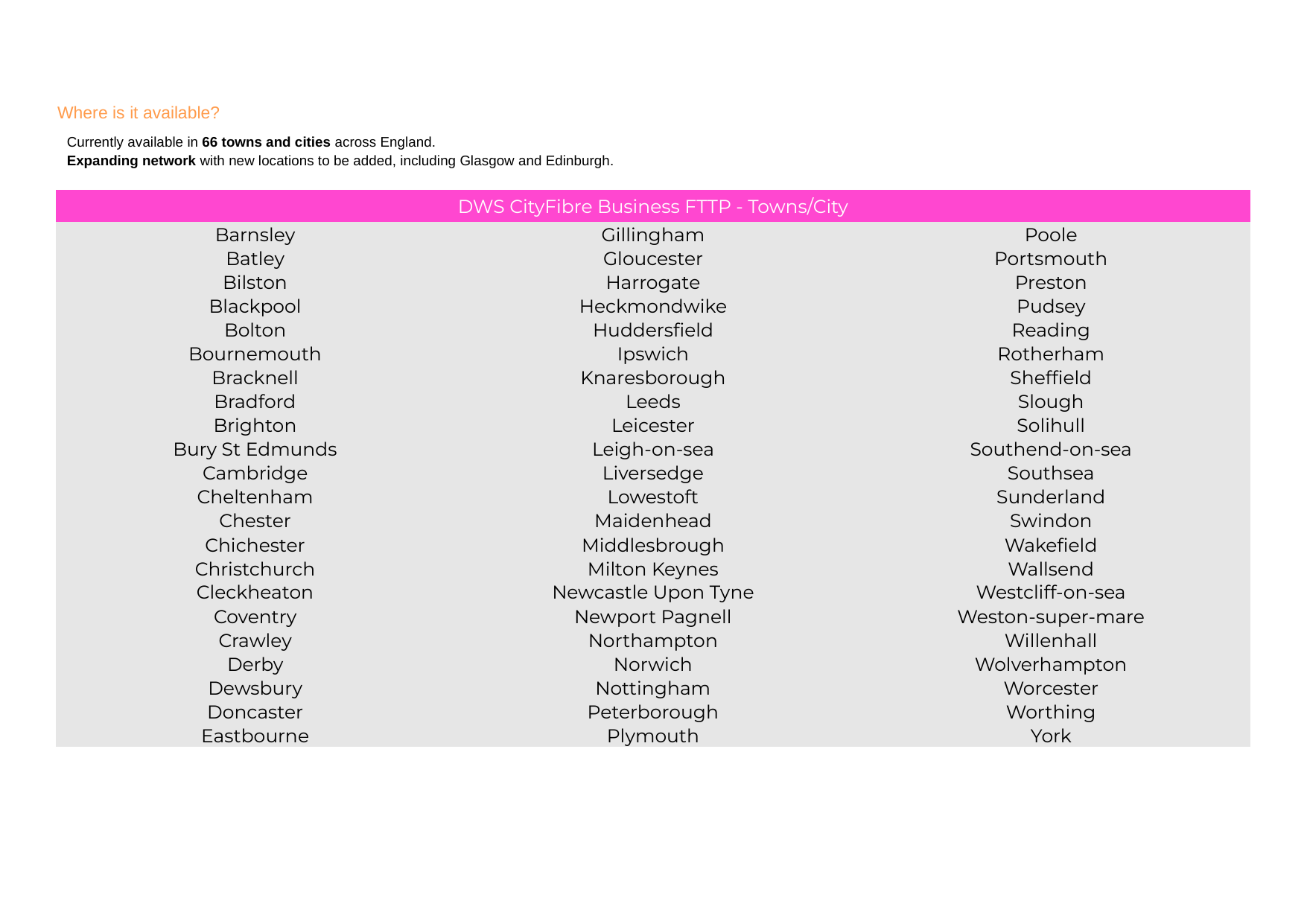

Where is it available?
Currently available in 66 towns and cities across England.
Expanding network with new locations to be added, including Glasgow and Edinburgh.
| DWS CityFibre Business FTTP - Towns/City |  |  |
| --- | --- | --- |
| Barnsley | Gillingham | Poole |
| Batley | Gloucester | Portsmouth |
| Bilston | Harrogate | Preston |
| Blackpool | Heckmondwike | Pudsey |
| Bolton | Huddersfield | Reading |
| Bournemouth | Ipswich | Rotherham |
| Bracknell | Knaresborough | Sheffield |
| Bradford | Leeds | Slough |
| Brighton | Leicester | Solihull |
| Bury St Edmunds | Leigh-on-sea | Southend-on-sea |
| Cambridge | Liversedge | Southsea |
| Cheltenham | Lowestoft | Sunderland |
| Chester | Maidenhead | Swindon |
| Chichester | Middlesbrough | Wakefield |
| Christchurch | Milton Keynes | Wallsend |
| Cleckheaton | Newcastle Upon Tyne | Westcliff-on-sea |
| Coventry | Newport Pagnell | Weston-super-mare |
| Crawley | Northampton | Willenhall |
| Derby | Norwich | Wolverhampton |
| Dewsbury | Nottingham | Worcester |
| Doncaster | Peterborough | Worthing |
| Eastbourne | Plymouth | York |